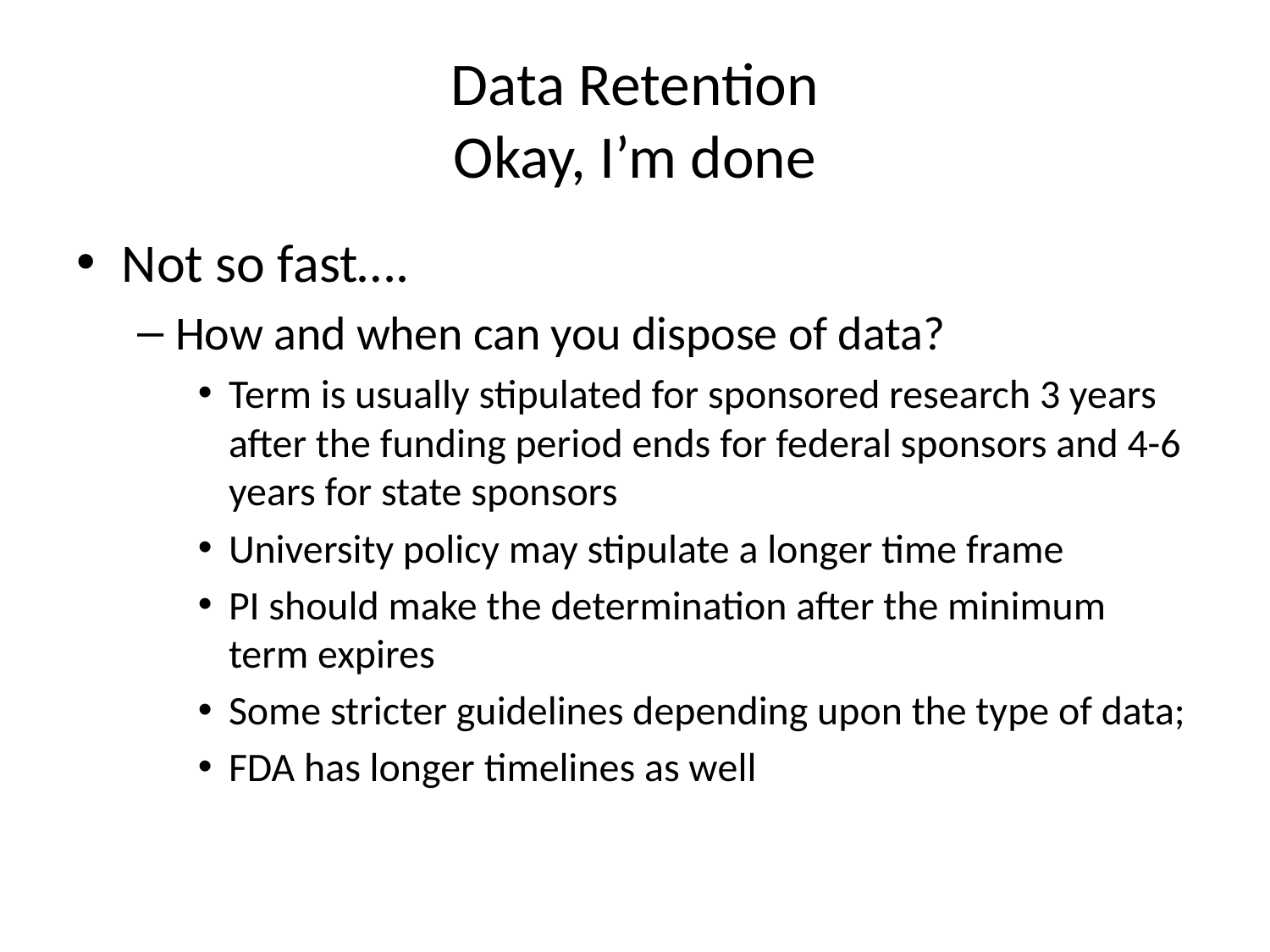

# Data Retention Okay, I’m done
Not so fast….
How and when can you dispose of data?
Term is usually stipulated for sponsored research 3 years after the funding period ends for federal sponsors and 4-6 years for state sponsors
University policy may stipulate a longer time frame
PI should make the determination after the minimum term expires
Some stricter guidelines depending upon the type of data;
FDA has longer timelines as well